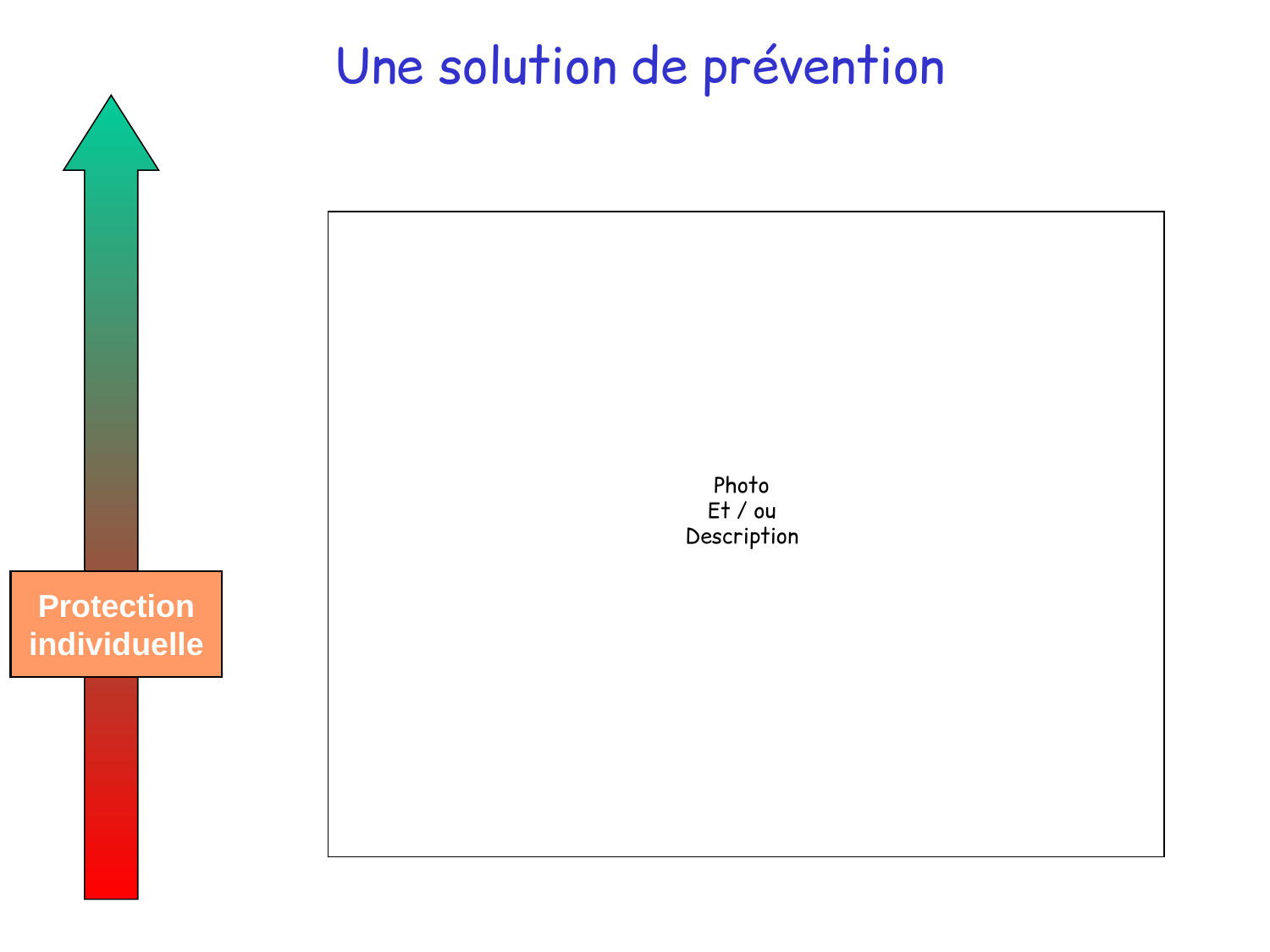

# Une solution de prévention

Protection
individuelle

Photo
Et / ou
Description